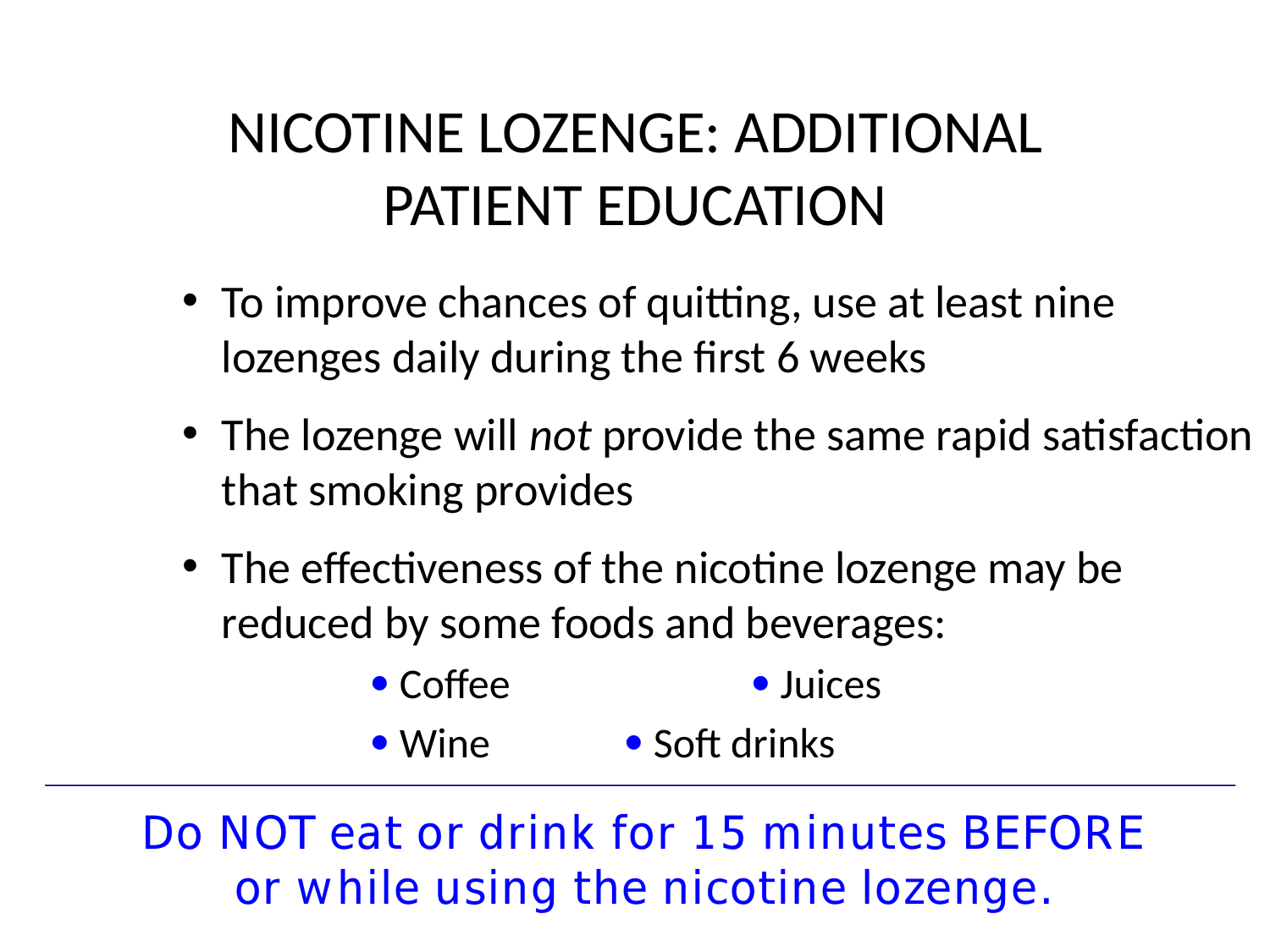

NICOTINE LOZENGE: ADDITIONAL PATIENT EDUCATION
To improve chances of quitting, use at least nine lozenges daily during the first 6 weeks
The lozenge will not provide the same rapid satisfaction that smoking provides
The effectiveness of the nicotine lozenge may be reduced by some foods and beverages:
• Coffee	 	• Juices
• Wine		• Soft drinks

Do NOT eat or drink for 15 minutes BEFORE or while using the nicotine lozenge.